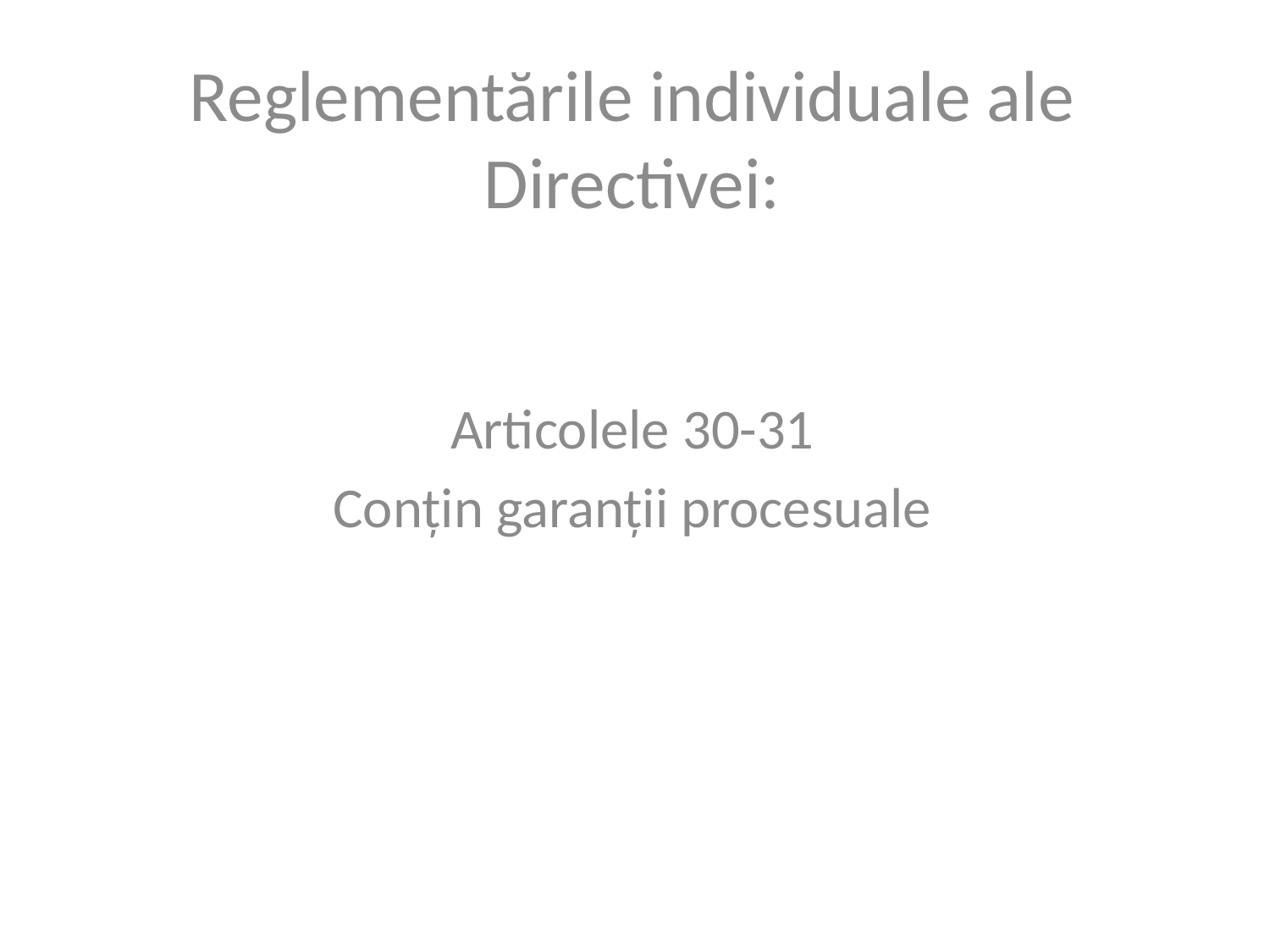

Reglementările individuale ale Directivei:

Articolele 30-31
Conțin garanții procesuale